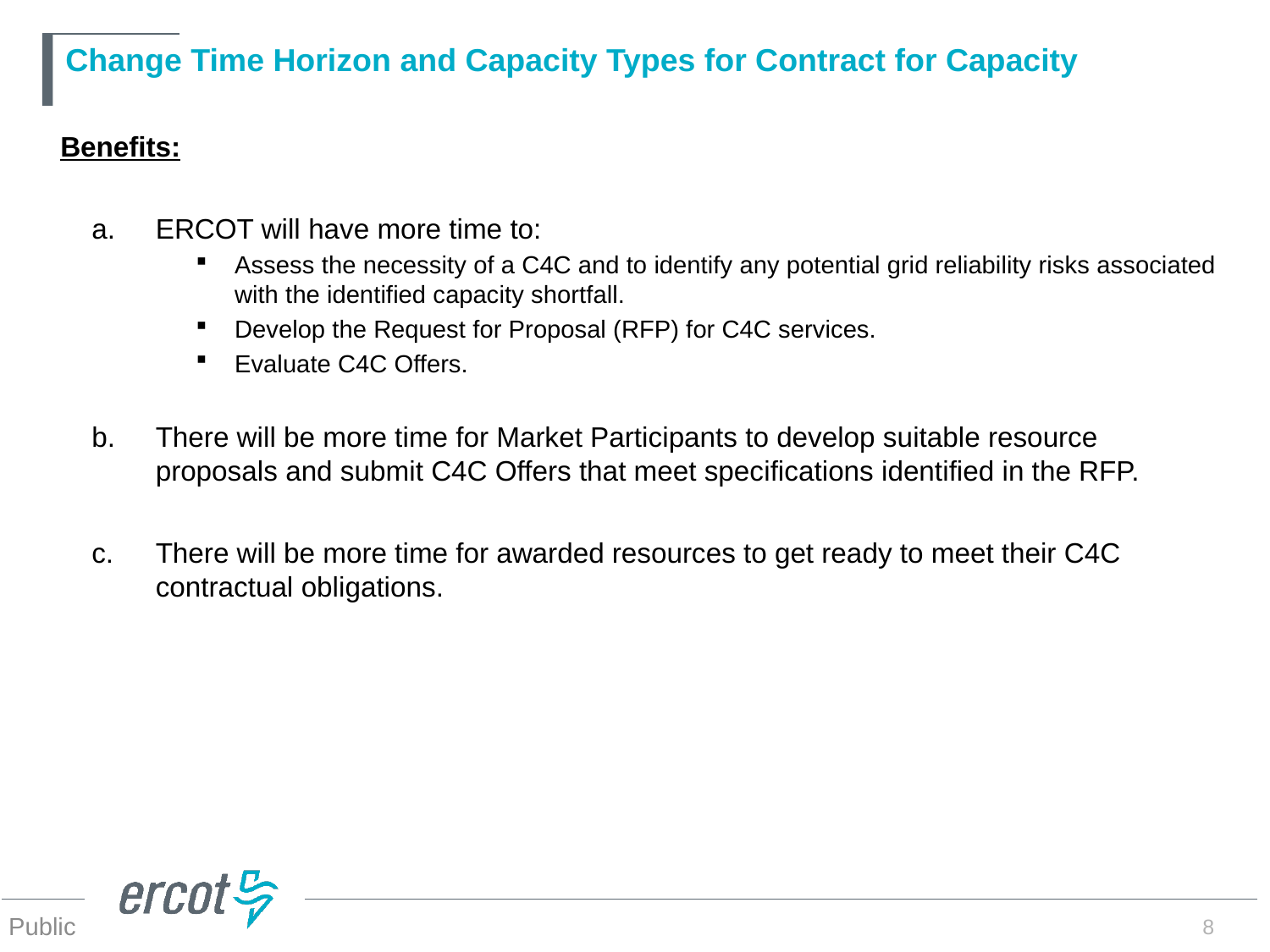

# Change Time Horizon and Capacity Types for Contract for Capacity
Benefits:

ERCOT will have more time to:
Assess the necessity of a C4C and to identify any potential grid reliability risks associated with the identified capacity shortfall.
Develop the Request for Proposal (RFP) for C4C services.
Evaluate C4C Offers.

There will be more time for Market Participants to develop suitable resource proposals and submit C4C Offers that meet specifications identified in the RFP.

There will be more time for awarded resources to get ready to meet their C4C contractual obligations.

8